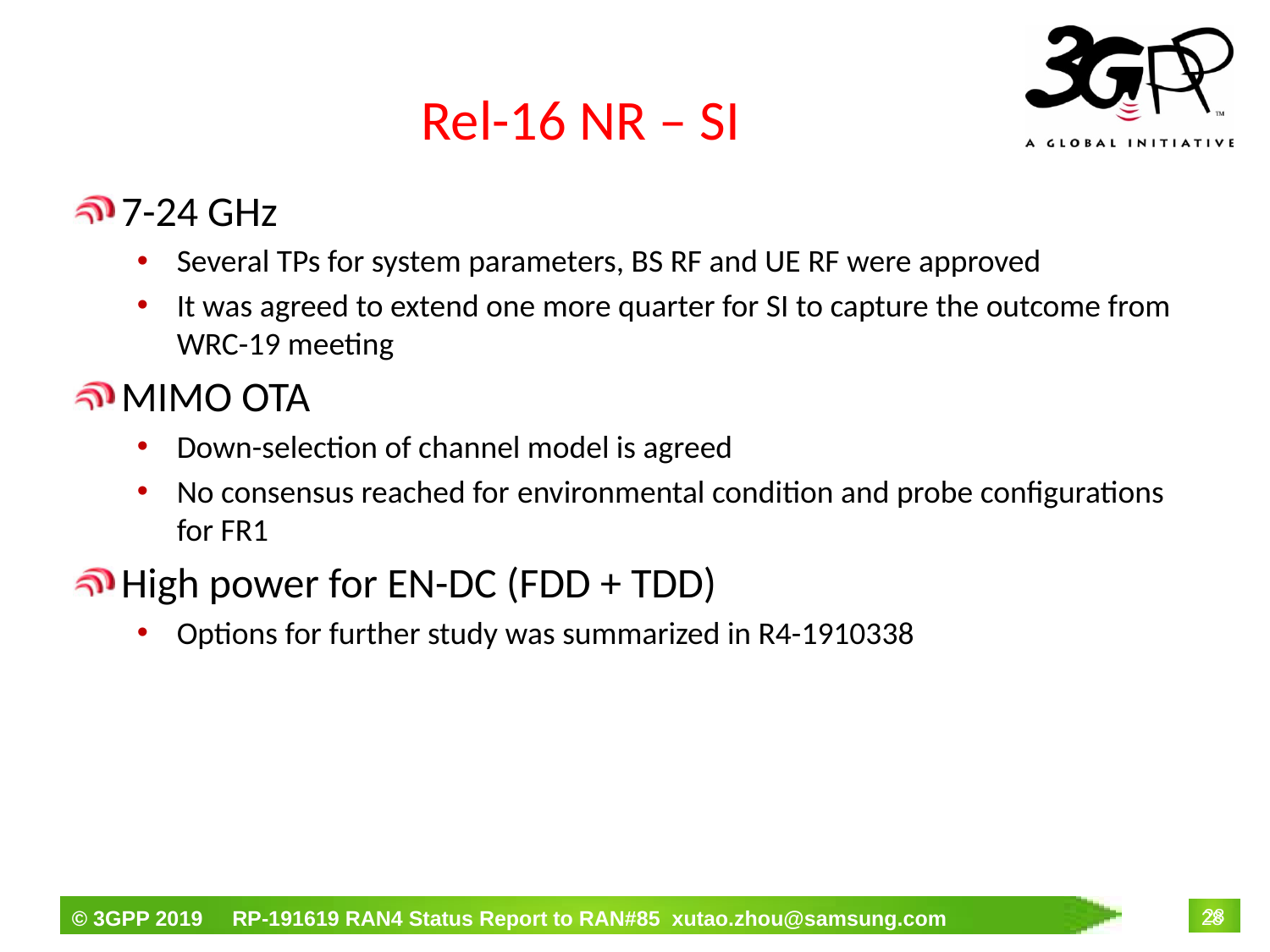

# Rel-16 NR – SI
7-24 GHz
Several TPs for system parameters, BS RF and UE RF were approved
It was agreed to extend one more quarter for SI to capture the outcome from WRC-19 meeting
MIMO OTA
Down-selection of channel model is agreed
No consensus reached for environmental condition and probe configurations for FR1
High power for EN-DC (FDD + TDD)
Options for further study was summarized in R4-1910338

28